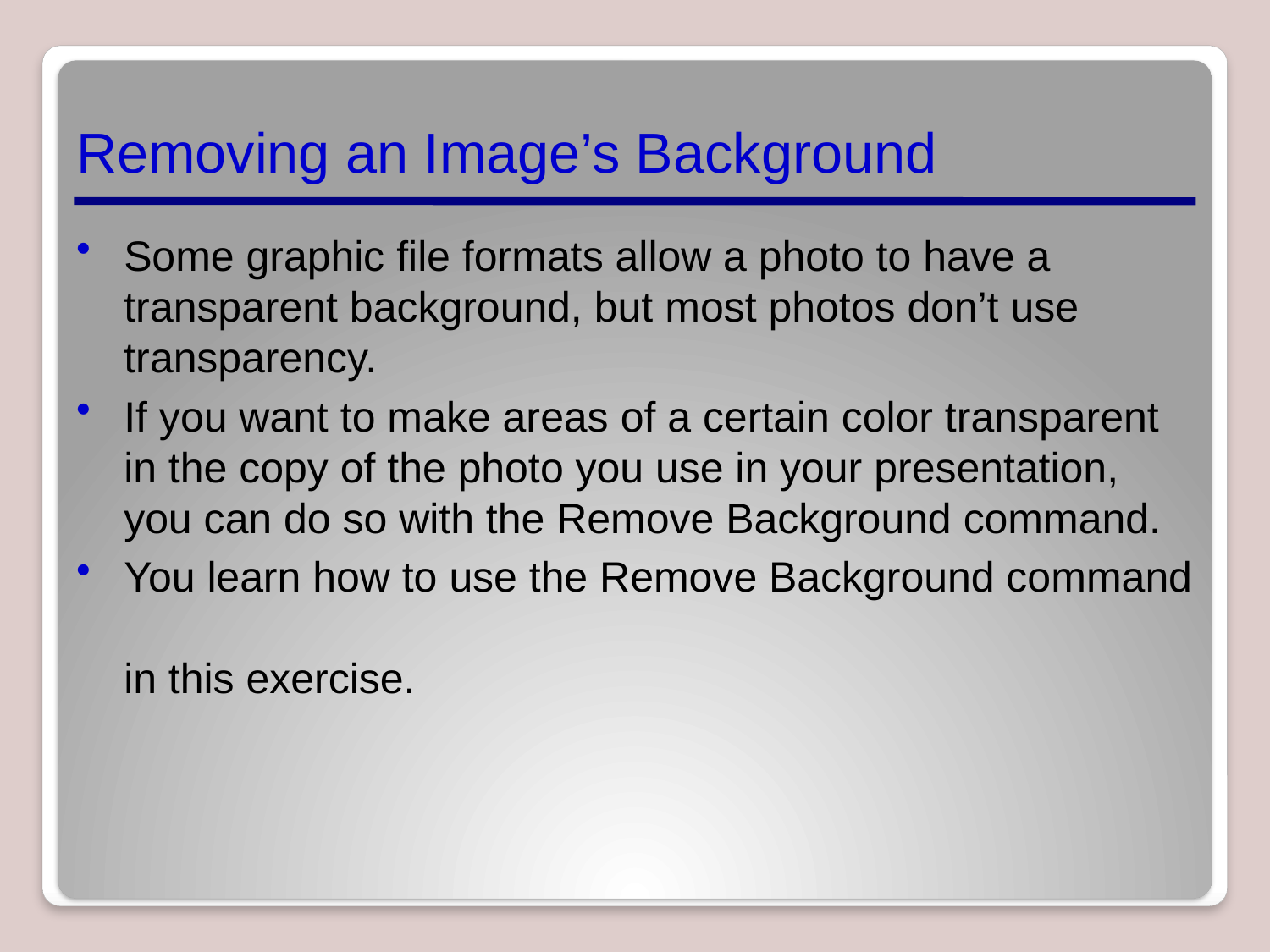

# Removing an Image’s Background
Some graphic file formats allow a photo to have a transparent background, but most photos don’t use transparency.
If you want to make areas of a certain color transparent in the copy of the photo you use in your presentation, you can do so with the Remove Background command.
You learn how to use the Remove Background command
in this exercise.